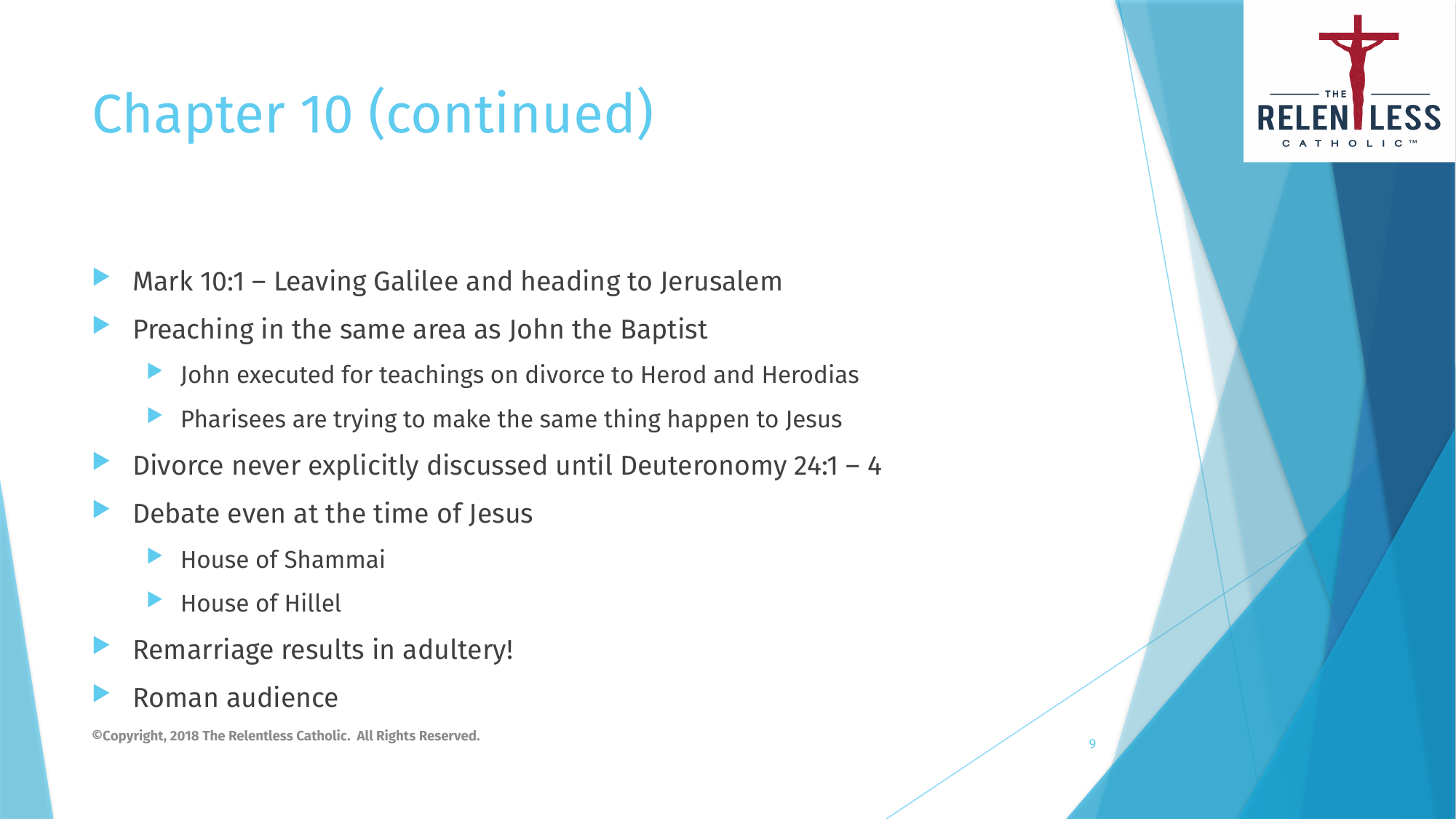

# Chapter 10 (continued)
Mark 10:1 – Leaving Galilee and heading to Jerusalem
Preaching in the same area as John the Baptist
John executed for teachings on divorce to Herod and Herodias
Pharisees are trying to make the same thing happen to Jesus
Divorce never explicitly discussed until Deuteronomy 24:1 – 4
Debate even at the time of Jesus
House of Shammai
House of Hillel
Remarriage results in adultery!
Roman audience
©Copyright, 2018 The Relentless Catholic.  All Rights Reserved.

9